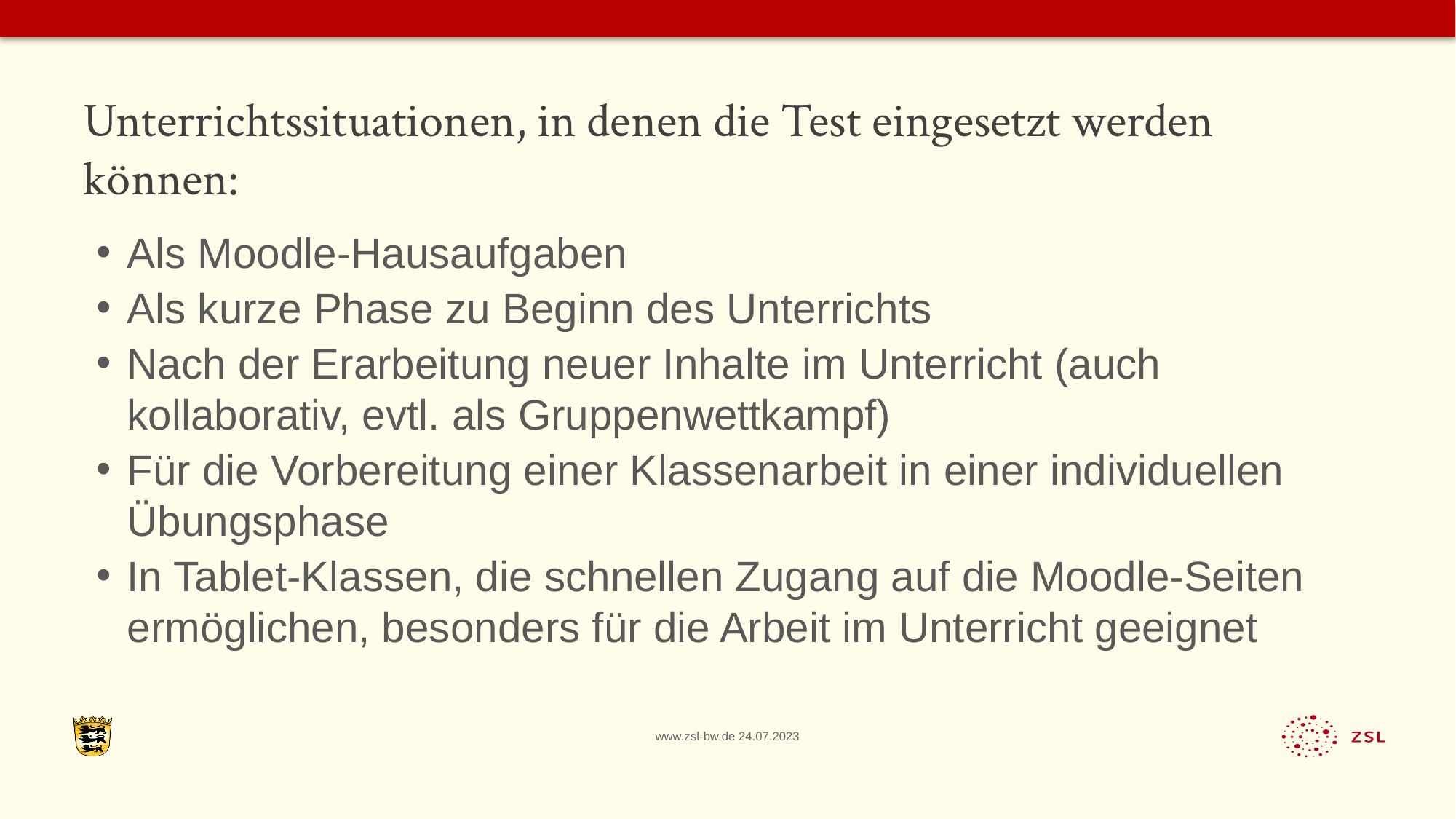

# Unterrichtssituationen, in denen die Test eingesetzt werden können:
Als Moodle-Hausaufgaben
Als kurze Phase zu Beginn des Unterrichts
Nach der Erarbeitung neuer Inhalte im Unterricht (auch kollaborativ, evtl. als Gruppenwettkampf)
Für die Vorbereitung einer Klassenarbeit in einer individuellen Übungsphase
In Tablet-Klassen, die schnellen Zugang auf die Moodle-Seiten ermöglichen, besonders für die Arbeit im Unterricht geeignet